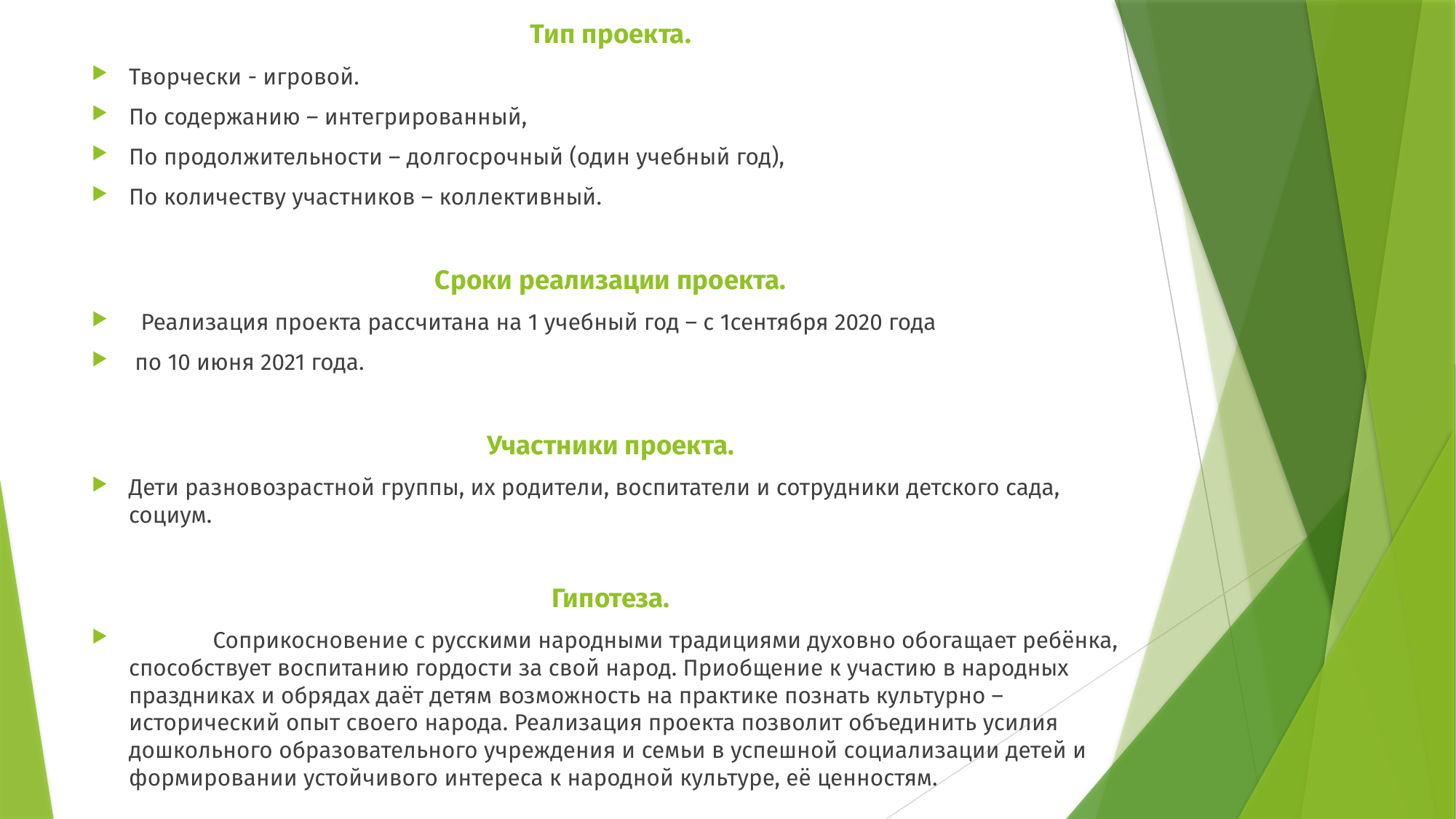

Тип проекта.
Творчески - игровой.
По содержанию – интегрированный,
По продолжительности – долгосрочный (один учебный год),
По количеству участников – коллективный.

Сроки реализации проекта.
  Реализация проекта рассчитана на 1 учебный год – с 1сентября 2020 года
 по 10 июня 2021 года.

Участники проекта.
Дети разновозрастной группы, их родители, воспитатели и сотрудники детского сада, социум.

Гипотеза.
              Соприкосновение с русскими народными традициями духовно обогащает ребёнка, способствует воспитанию гордости за свой народ. Приобщение к участию в народных праздниках и обрядах даёт детям возможность на практике познать культурно – исторический опыт своего народа. Реализация проекта позволит объединить усилия дошкольного образовательного учреждения и семьи в успешной социализации детей и формировании устойчивого интереса к народной культуре, её ценностям.